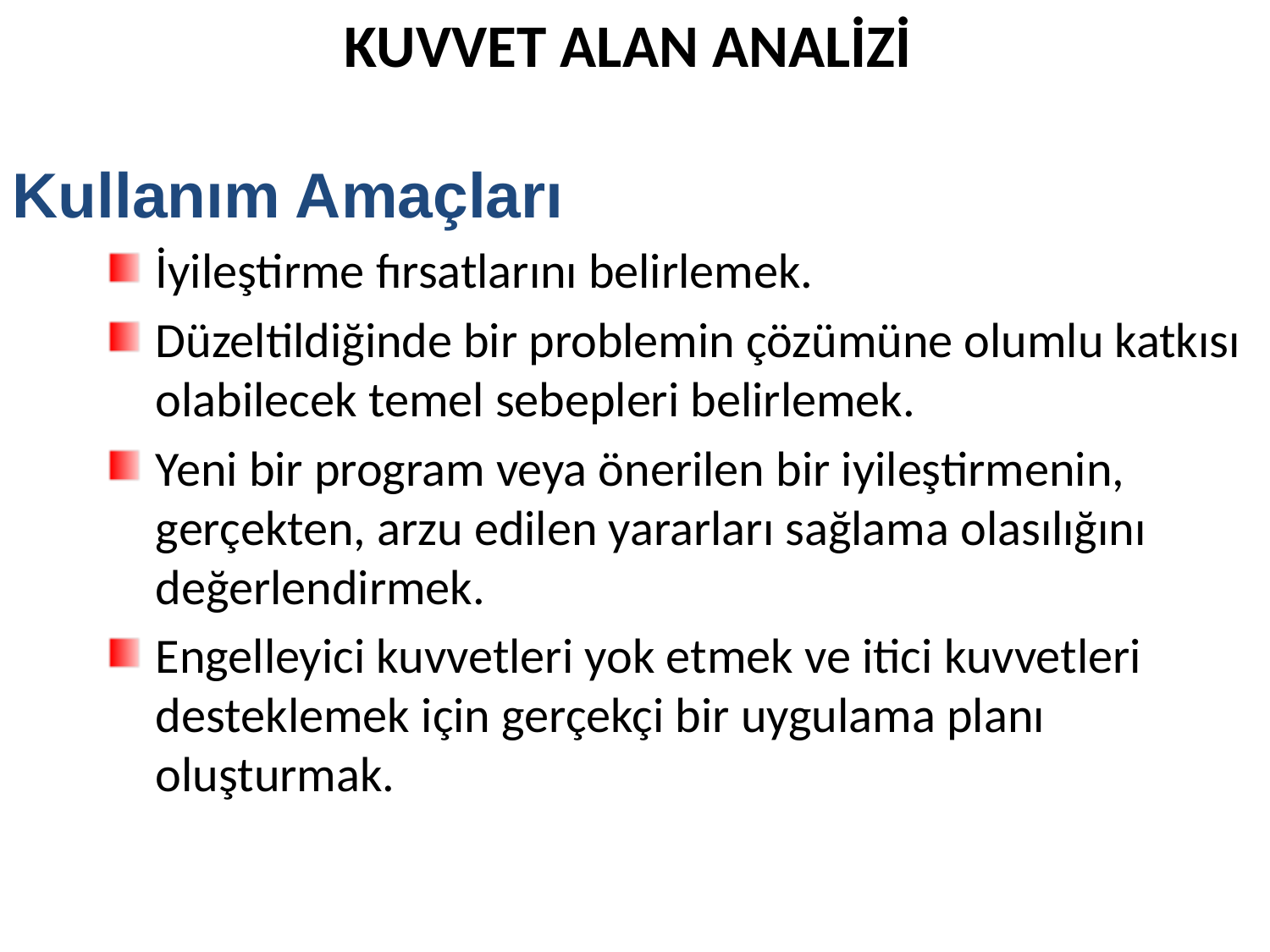

# KUVVET ALAN ANALİZİ
Kullanım Amaçları
İyileştirme fırsatlarını belirlemek.
Düzeltildiğinde bir problemin çözümüne olumlu katkısı olabilecek temel sebepleri belirlemek.
Yeni bir program veya önerilen bir iyileştirmenin, gerçekten, arzu edilen yararları sağlama olasılığını değerlendirmek.
Engelleyici kuvvetleri yok etmek ve itici kuvvetleri desteklemek için gerçekçi bir uygulama planı oluşturmak.